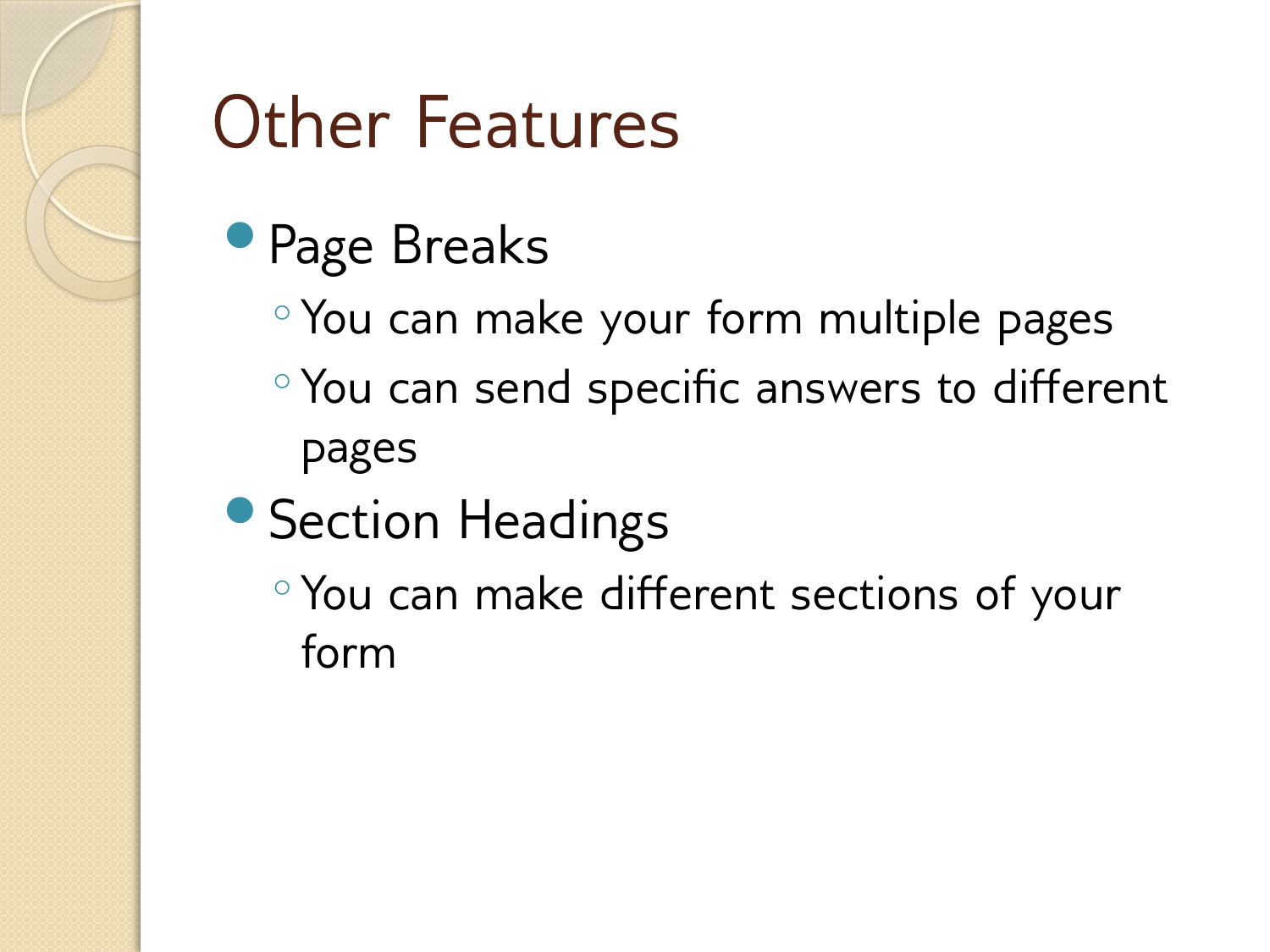

# Other Features
Page Breaks
You can make your form multiple pages
You can send specific answers to different pages
Section Headings
You can make different sections of your form